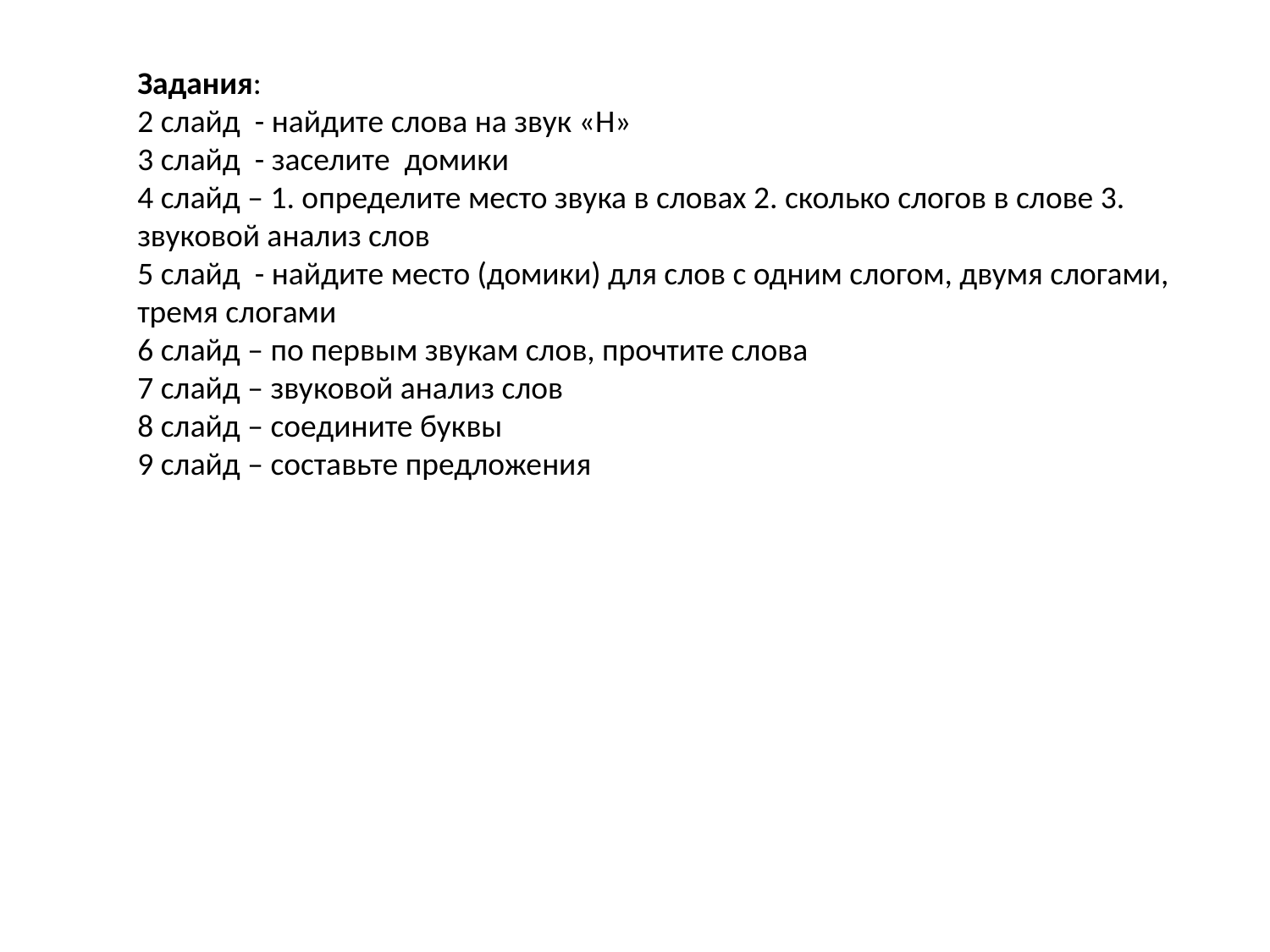

Задания:
2 слайд  - найдите слова на звук «Н»
3 слайд  - заселите  домики
4 слайд – 1. определите место звука в словах 2. сколько слогов в слове 3. звуковой анализ слов
5 слайд  - найдите место (домики) для слов с одним слогом, двумя слогами, тремя слогами
6 слайд – по первым звукам слов, прочтите слова
7 слайд – звуковой анализ слов
8 слайд – соедините буквы
9 слайд – составьте предложения